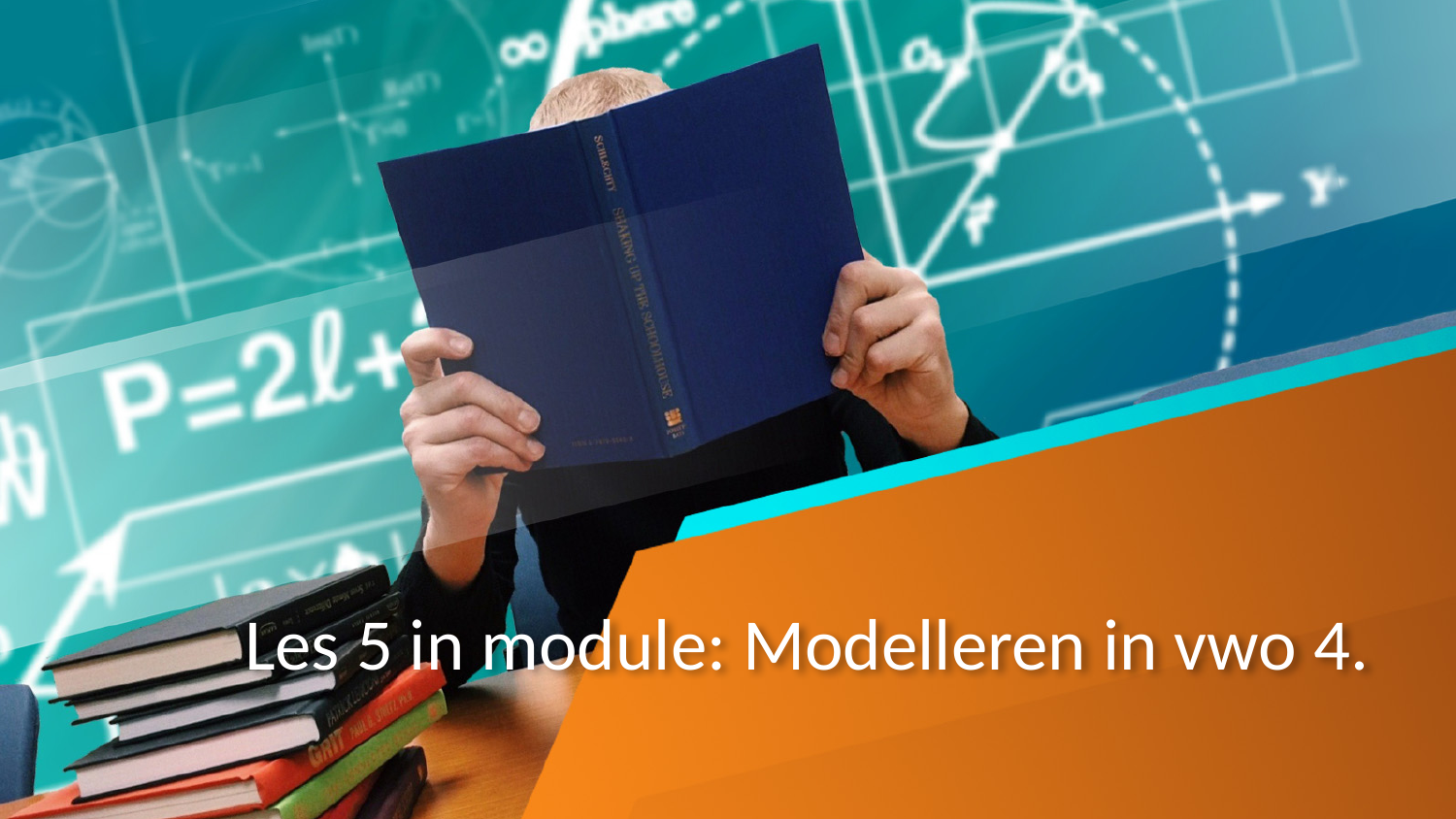

# Les 5 in module: Modelleren in vwo 4.